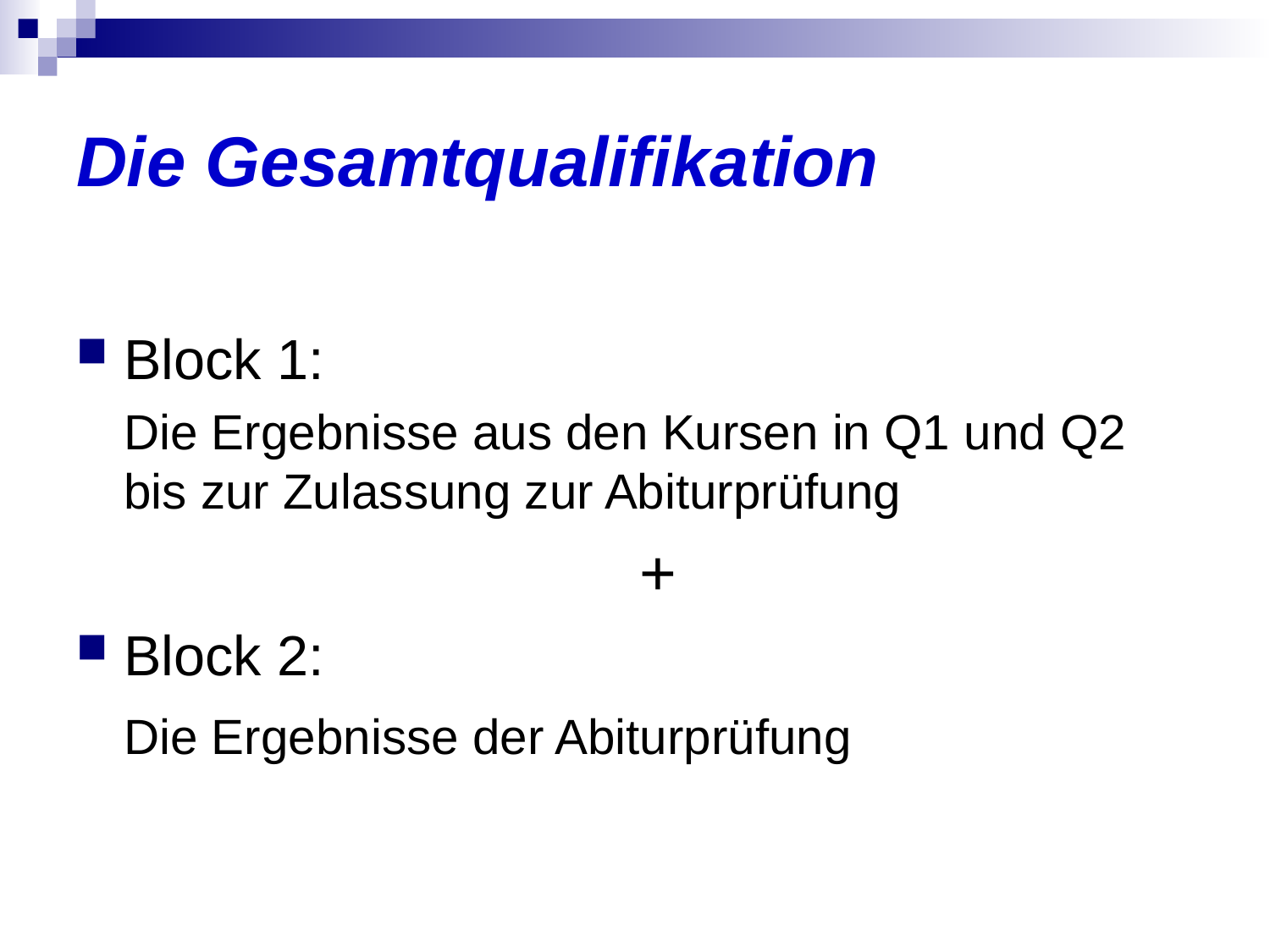

# Die Gesamtqualifikation
Block 1:
	Die Ergebnisse aus den Kursen in Q1 und Q2 bis zur Zulassung zur Abiturprüfung
   +
Block 2:
	Die Ergebnisse der Abiturprüfung